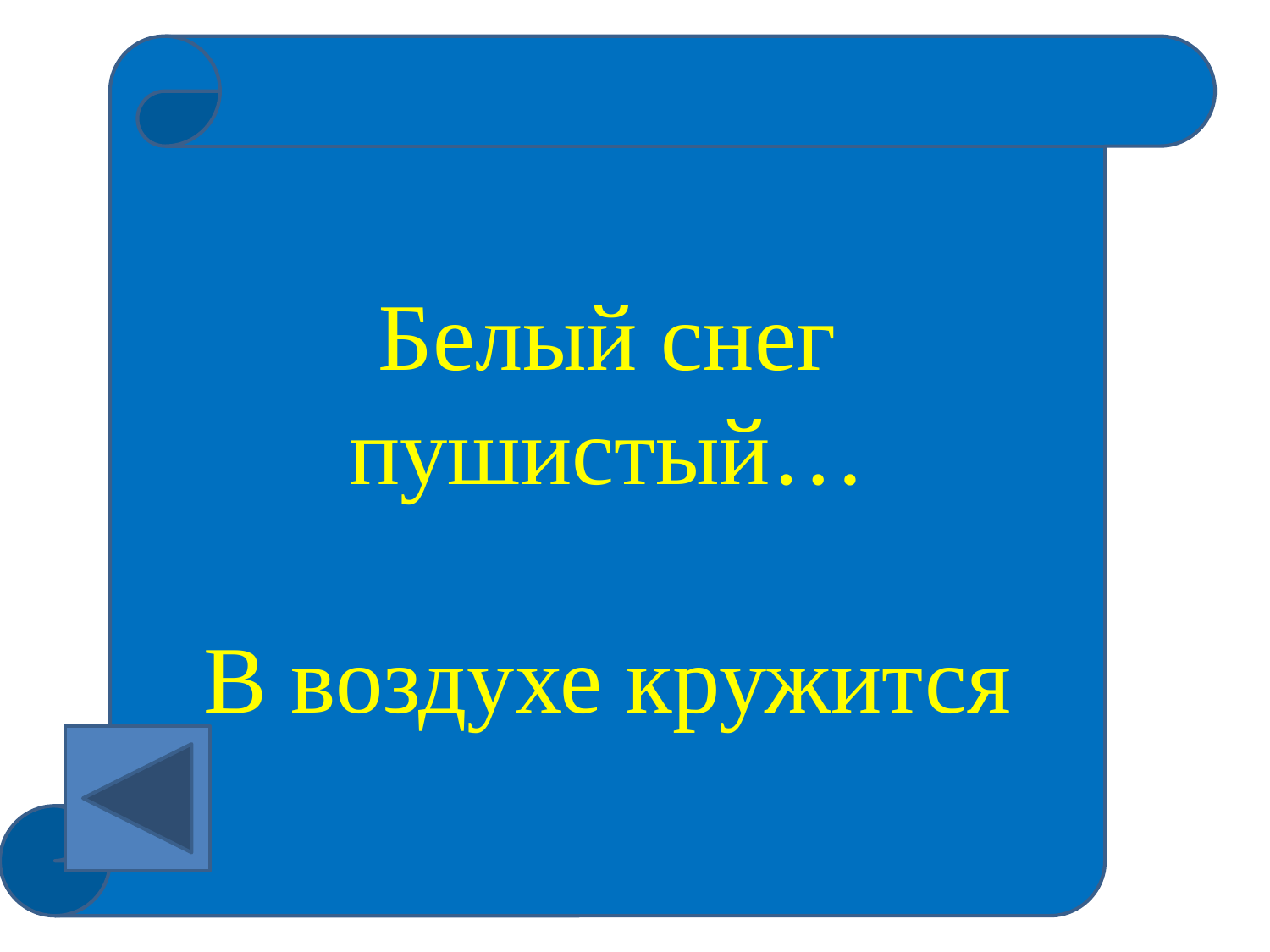

Белый снег пушистый…

В воздухе кружится
#